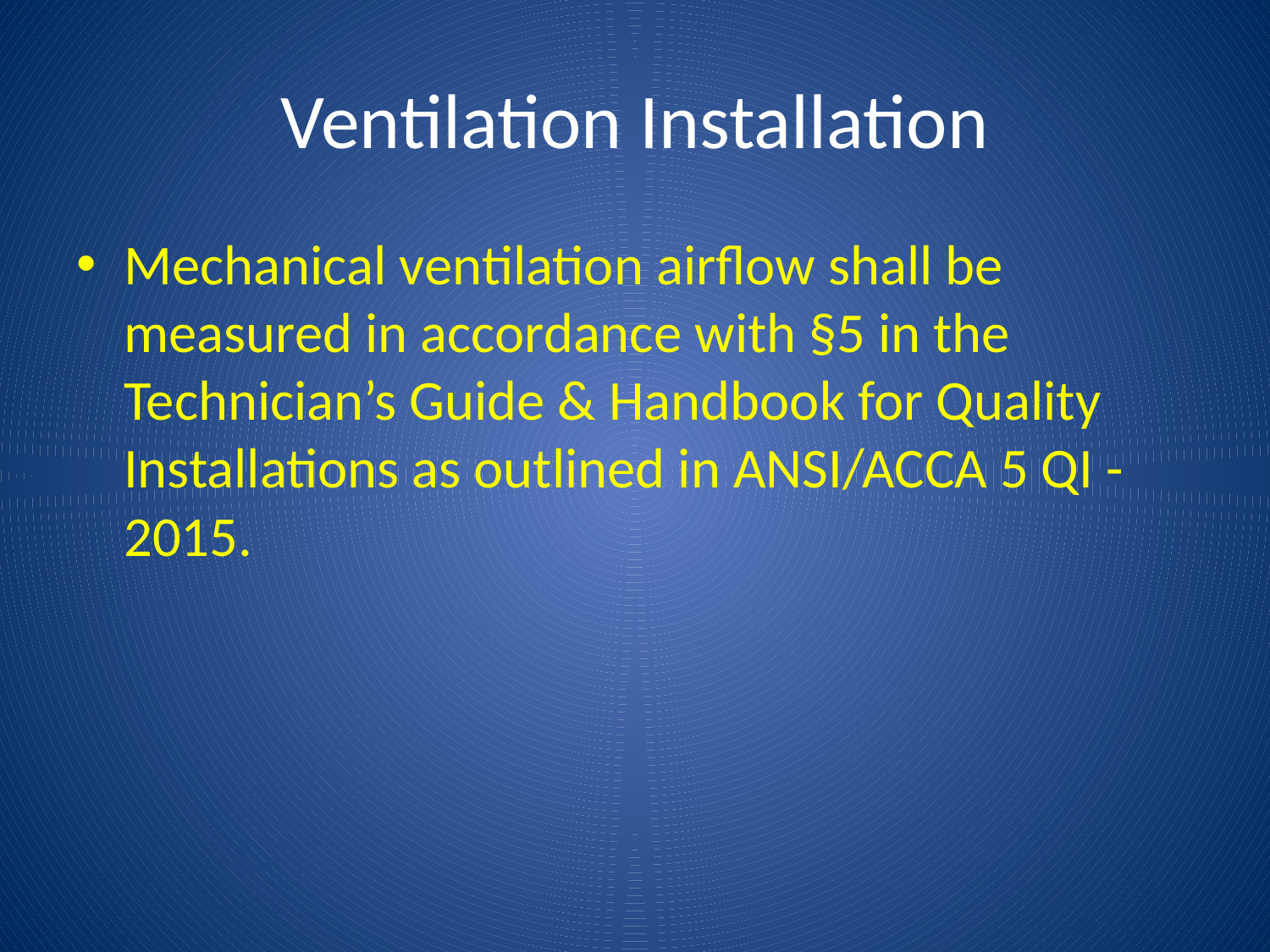

# Ventilation Installation
Mechanical ventilation airflow shall be measured in accordance with §5 in the Technician’s Guide & Handbook for Quality Installations as outlined in ANSI/ACCA 5 QI -2015.